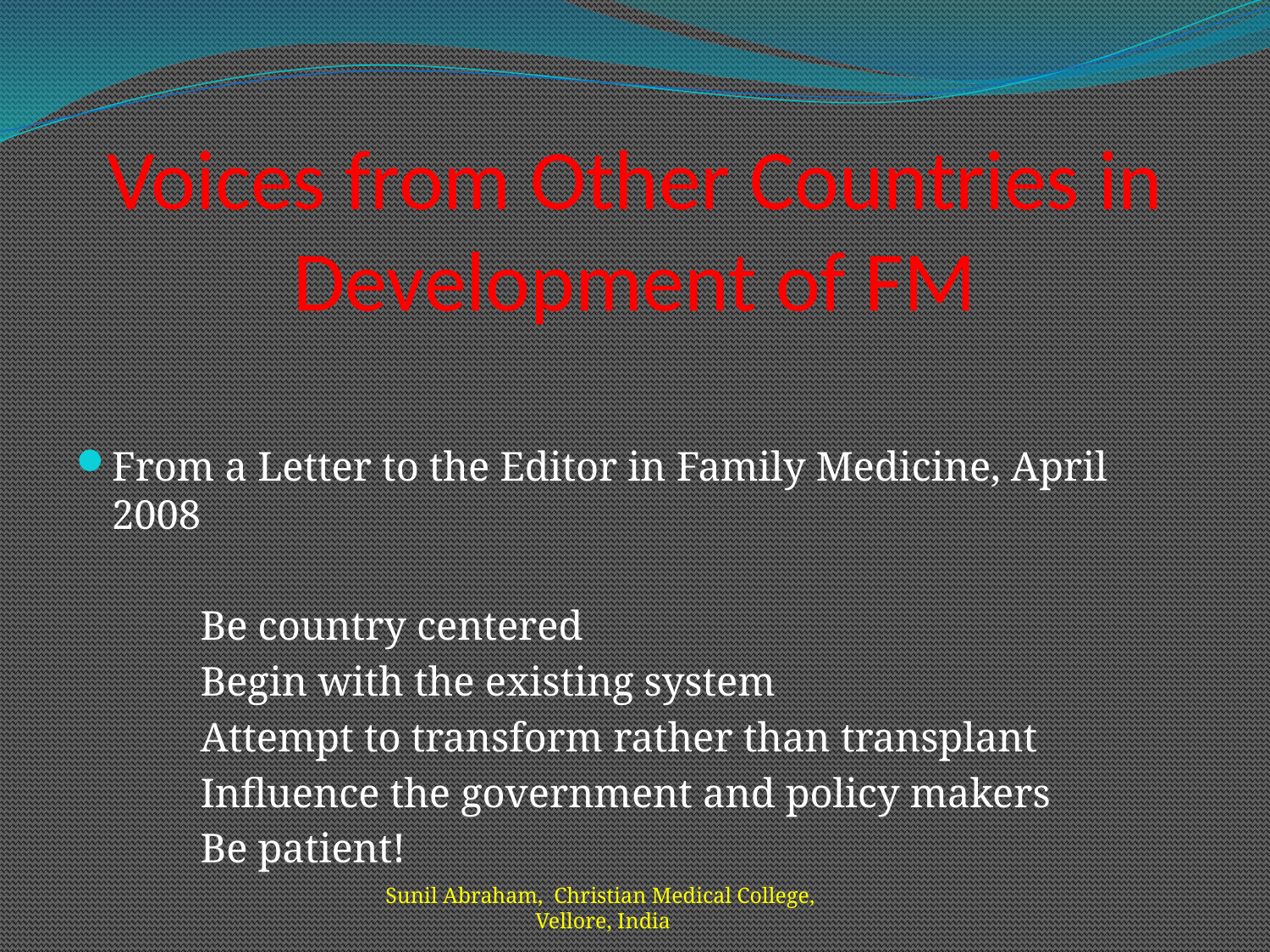

# Voices from Other Countries in Development of FM

From a Letter to the Editor in Family Medicine, April 2008

            Be country centered
            Begin with the existing system
            Attempt to transform rather than transplant
            Influence the government and policy makers
            Be patient!
Sunil Abraham,  Christian Medical College,  Vellore, India